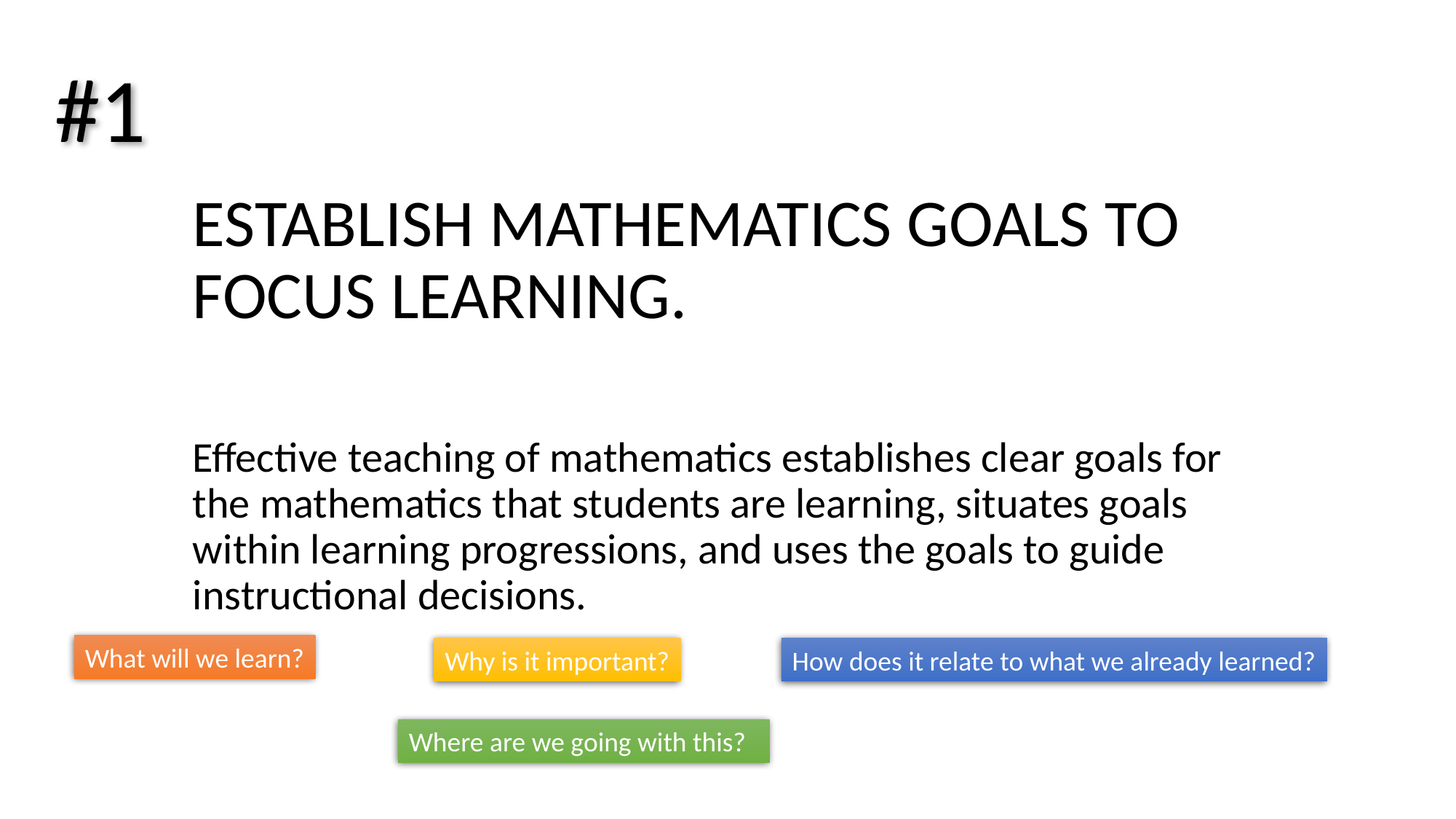

#1
# ESTABLISH MATHEMATICS GOALS TO FOCUS LEARNING.
Effective teaching of mathematics establishes clear goals for the mathematics that students are learning, situates goals within learning progressions, and uses the goals to guide instructional decisions.

What will we learn?
Why is it important?
How does it relate to what we already learned?
Where are we going with this?